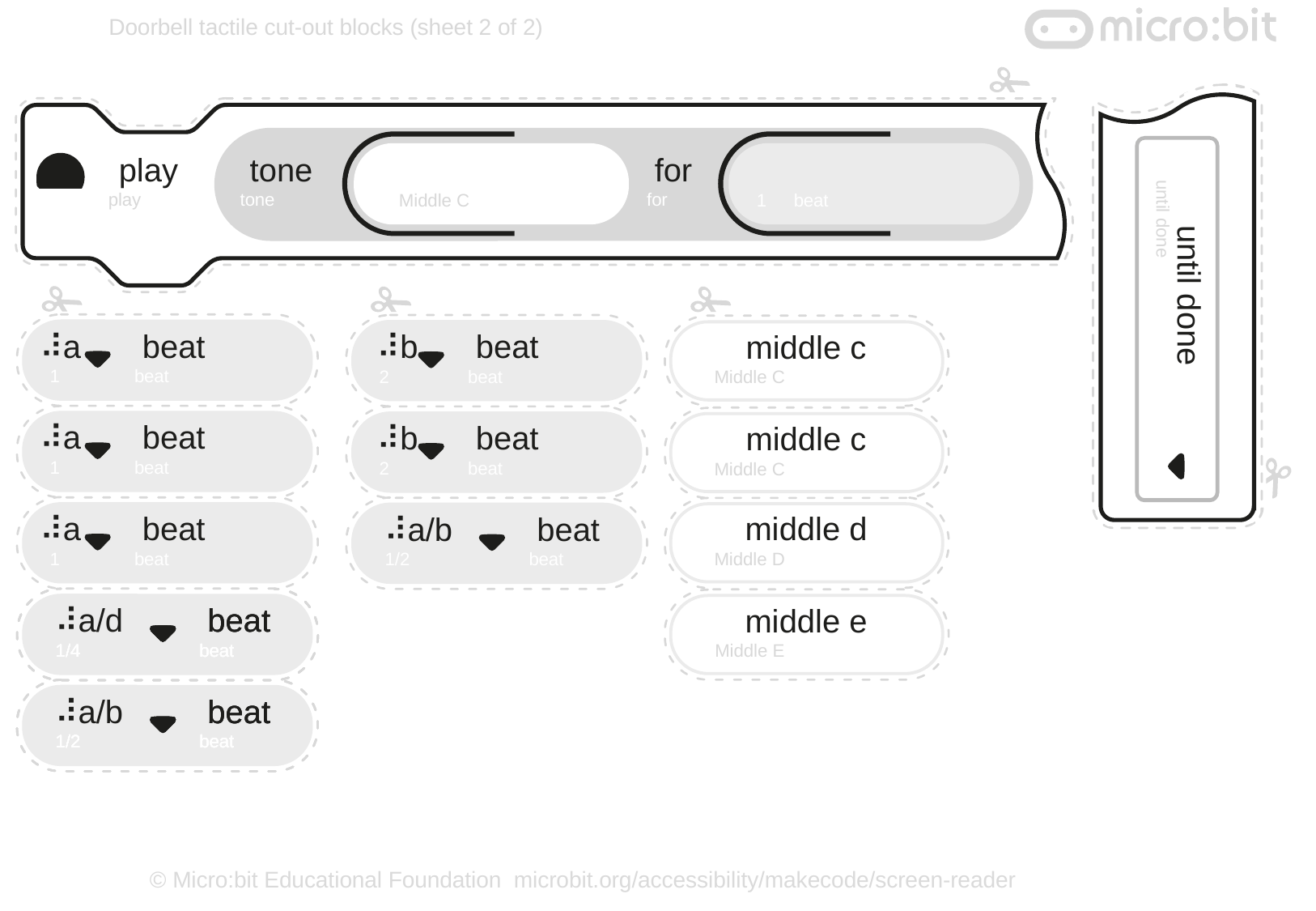

Doorbell tactile cut-out blocks (sheet 2 of 2)

tone
for
play

tone
for
play
Middle C
1
beat
until done
until done

⠼a
beat

⠼b
beat

middle c

1
beat
2
beat
Middle C

⠼a
beat

⠼b
beat

middle c

1
beat
2
beat
Middle C

⠼a
beat
middle d

⠼a/b
beat

1
beat
Middle D
1/2
beat

⠼a/d
beat
beat
beat
middle e

1/4
1/4
1/4
1/4
1/4
beat
beat
beat
beat
beat
Middle E

⠼a/b
beat
beat
beat

1/2
1/2
1/2
1/2
1/2
beat
beat
beat
beat
beat
© Micro:bit Educational Foundation  microbit.org/accessibility/makecode/screen-reader